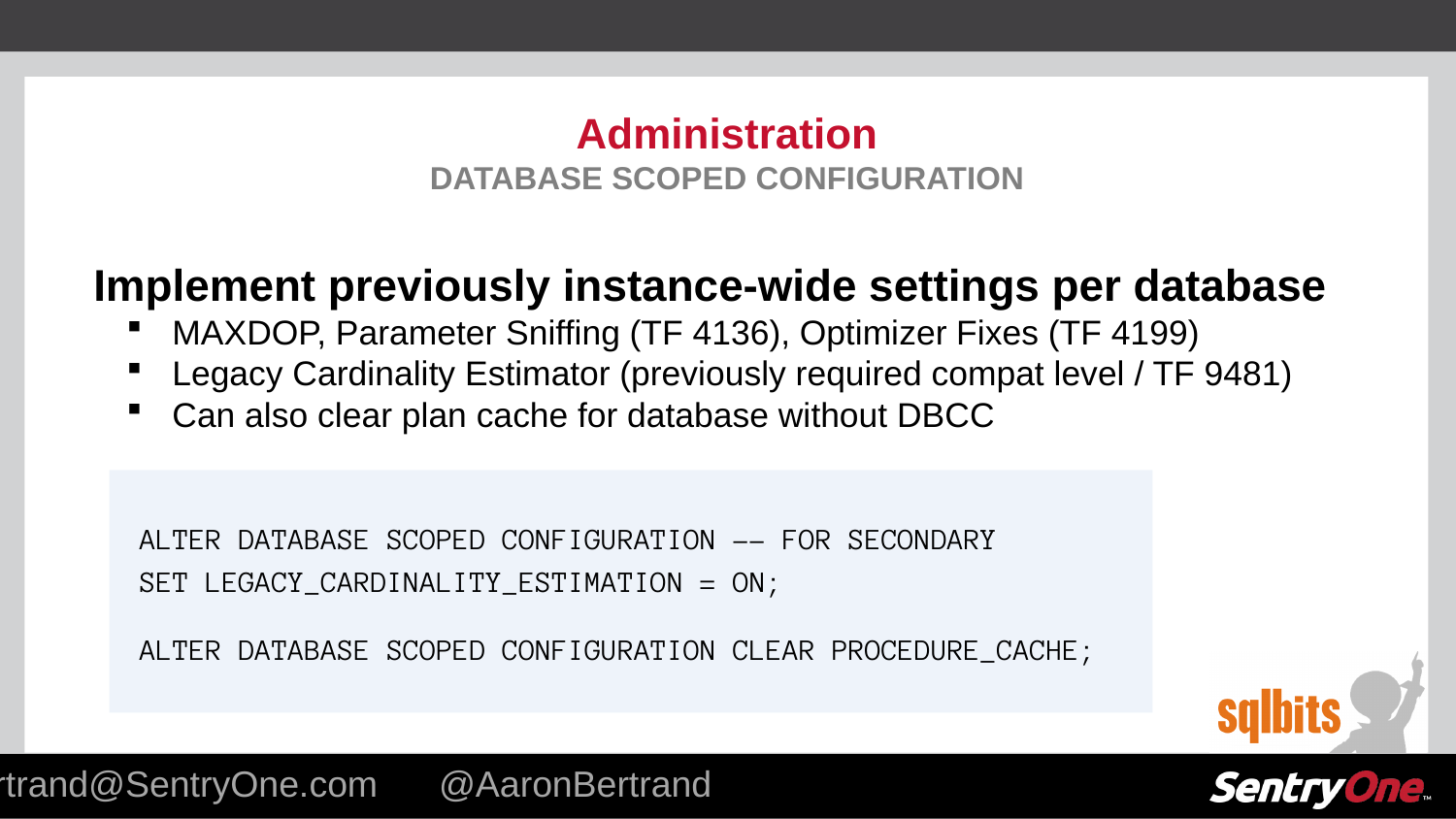

# Administration DATABASE SCOPED CONFIGURATION
Implement previously instance-wide settings per database
MAXDOP, Parameter Sniffing (TF 4136), Optimizer Fixes (TF 4199)
Legacy Cardinality Estimator (previously required compat level / TF 9481)
Can also clear plan cache for database without DBCC

 ALTER DATABASE SCOPED CONFIGURATION -- FOR SECONDARY
 SET LEGACY_CARDINALITY_ESTIMATION = ON;

 ALTER DATABASE SCOPED CONFIGURATION CLEAR PROCEDURE_CACHE;